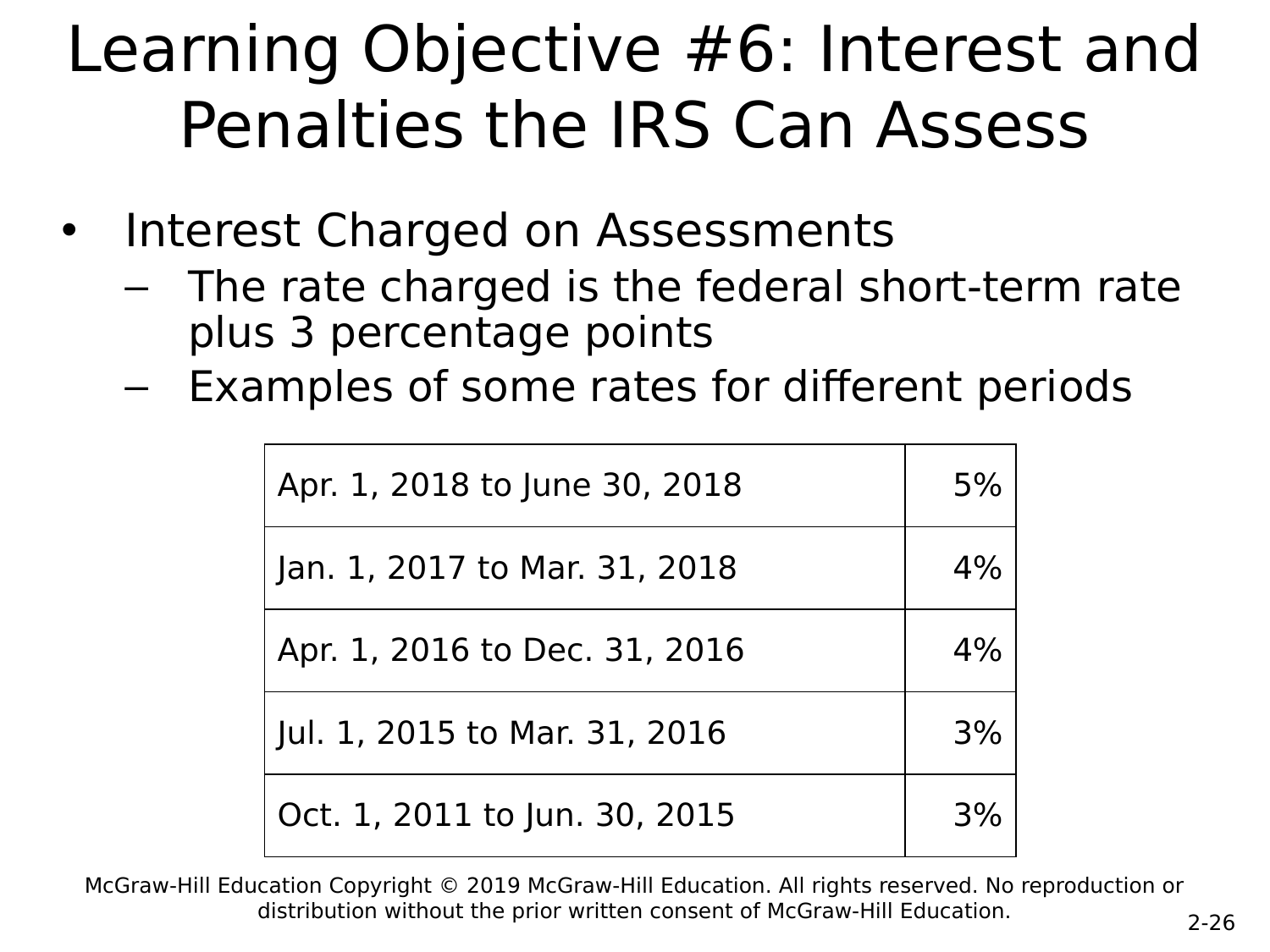

# Learning Objective #6: Interest and Penalties the IRS Can Assess
Interest Charged on Assessments
The rate charged is the federal short-term rate plus 3 percentage points
Examples of some rates for different periods
| Apr. 1, 2018 to June 30, 2018 | 5% |
| --- | --- |
| Jan. 1, 2017 to Mar. 31, 2018 | 4% |
| Apr. 1, 2016 to Dec. 31, 2016 | 4% |
| Jul. 1, 2015 to Mar. 31, 2016 | 3% |
| Oct. 1, 2011 to Jun. 30, 2015 | 3% |
McGraw-Hill Education Copyright © 2019 McGraw-Hill Education. All rights reserved. No reproduction or distribution without the prior written consent of McGraw-Hill Education.
2-26